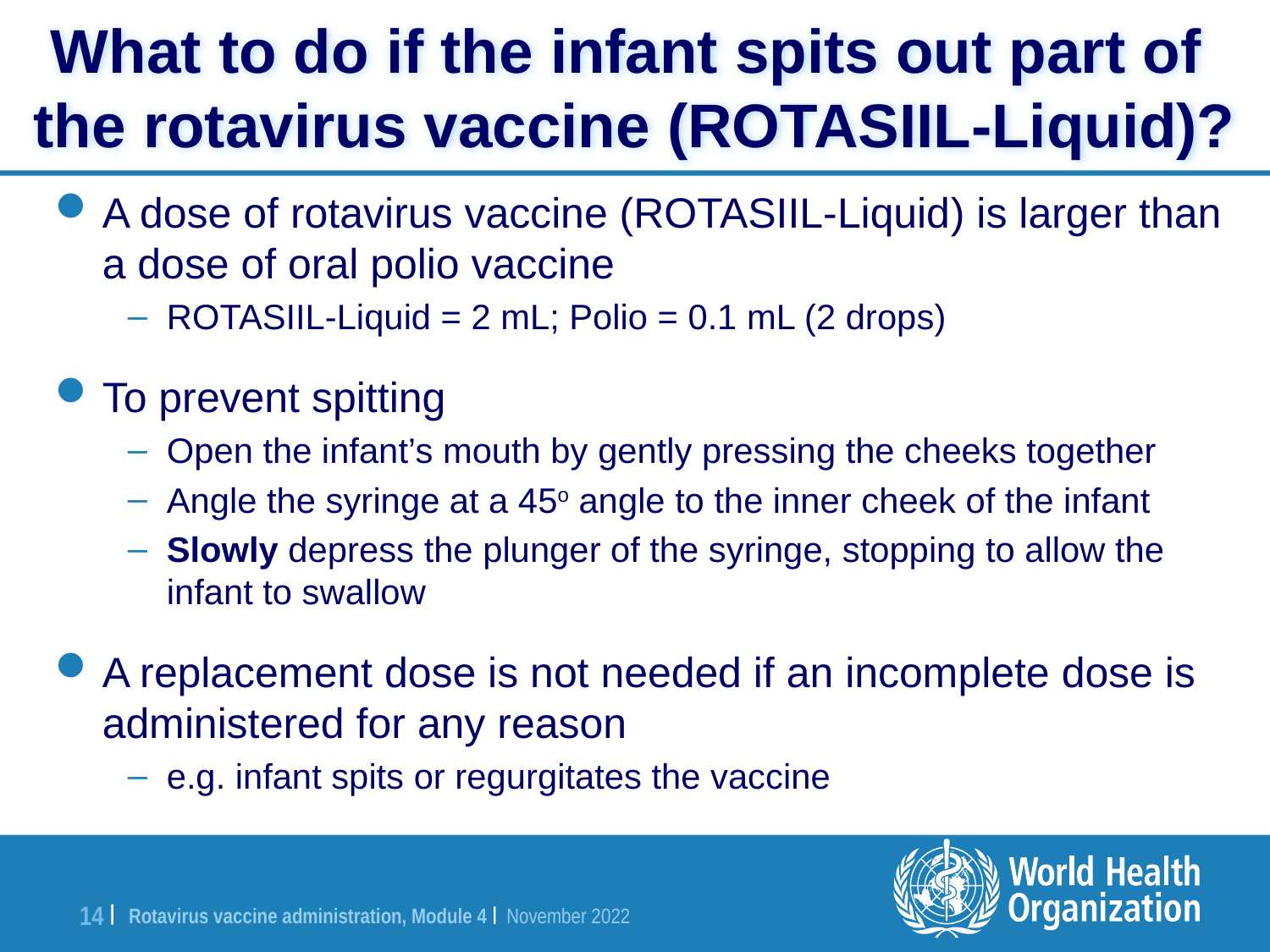

What to do if the infant spits out part of
the rotavirus vaccine (ROTASIIL-Liquid)?
A dose of rotavirus vaccine (ROTASIIL-Liquid) is larger than a dose of oral polio vaccine
ROTASIIL-Liquid = 2 mL; Polio = 0.1 mL (2 drops)
To prevent spitting
Open the infant’s mouth by gently pressing the cheeks together
Angle the syringe at a 45o angle to the inner cheek of the infant
Slowly depress the plunger of the syringe, stopping to allow the infant to swallow
A replacement dose is not needed if an incomplete dose is administered for any reason
e.g. infant spits or regurgitates the vaccine